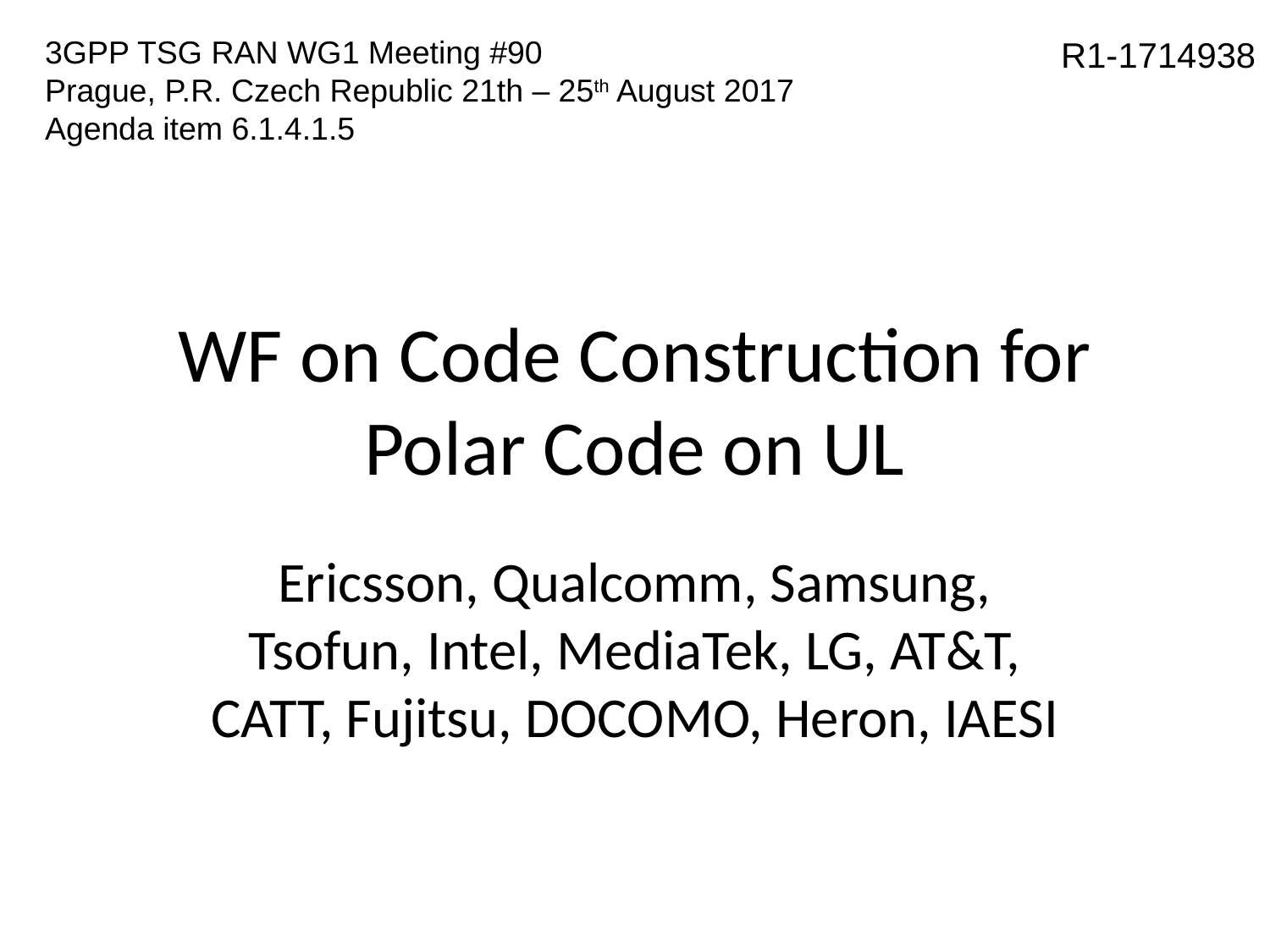

3GPP TSG RAN WG1 Meeting #90
Prague, P.R. Czech Republic 21th – 25th August 2017
Agenda item 6.1.4.1.5
R1-1714938
# WF on Code Construction for Polar Code on UL
Ericsson, Qualcomm, Samsung, Tsofun, Intel, MediaTek, LG, AT&T, CATT, Fujitsu, DOCOMO, Heron, IAESI